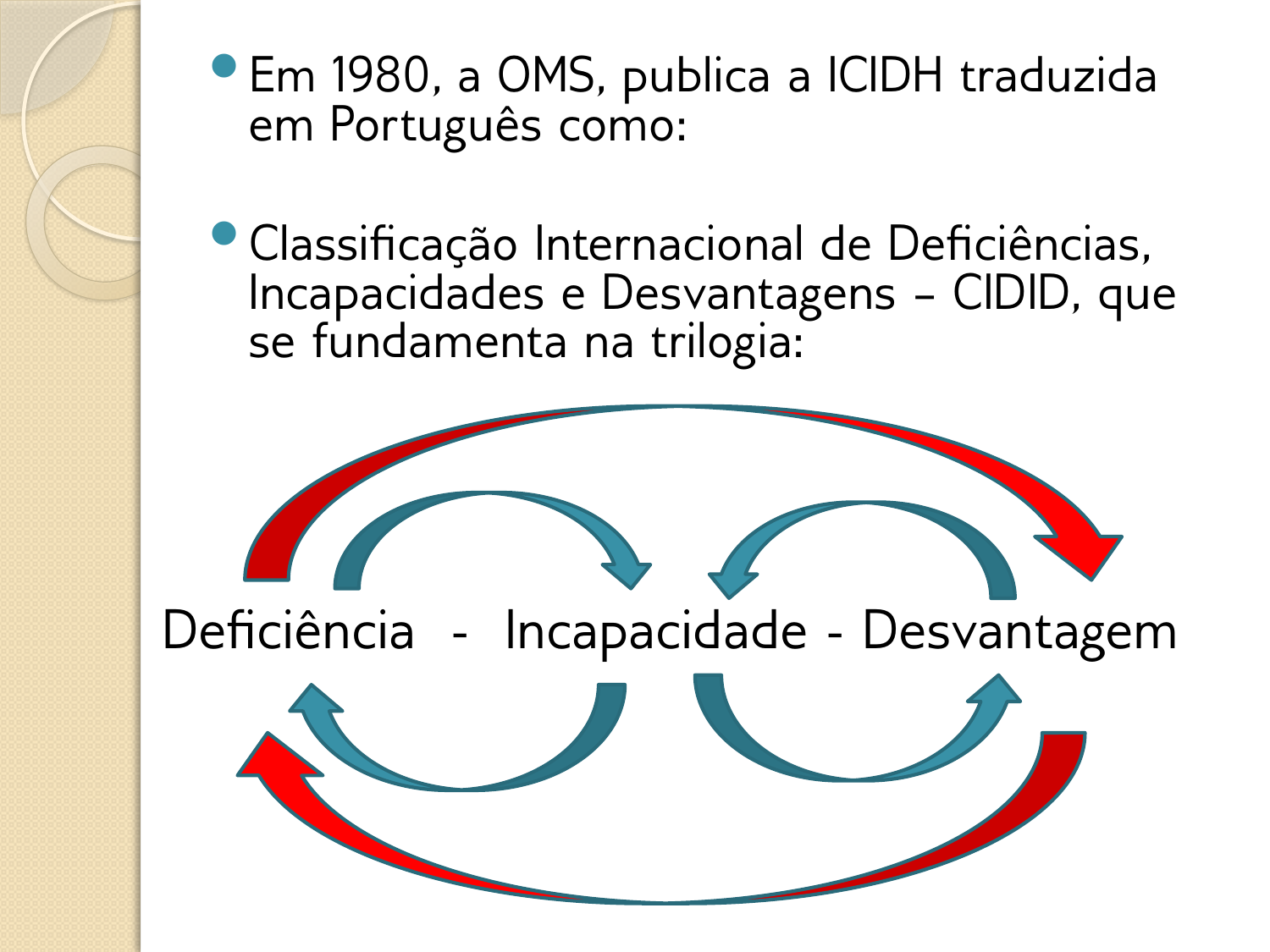

Em 1980, a OMS, publica a ICIDH traduzida em Português como:

Classificação Internacional de Deficiências, Incapacidades e Desvantagens – CIDID, que se fundamenta na trilogia:

Deficiência  -  Incapacidade - Desvantagem